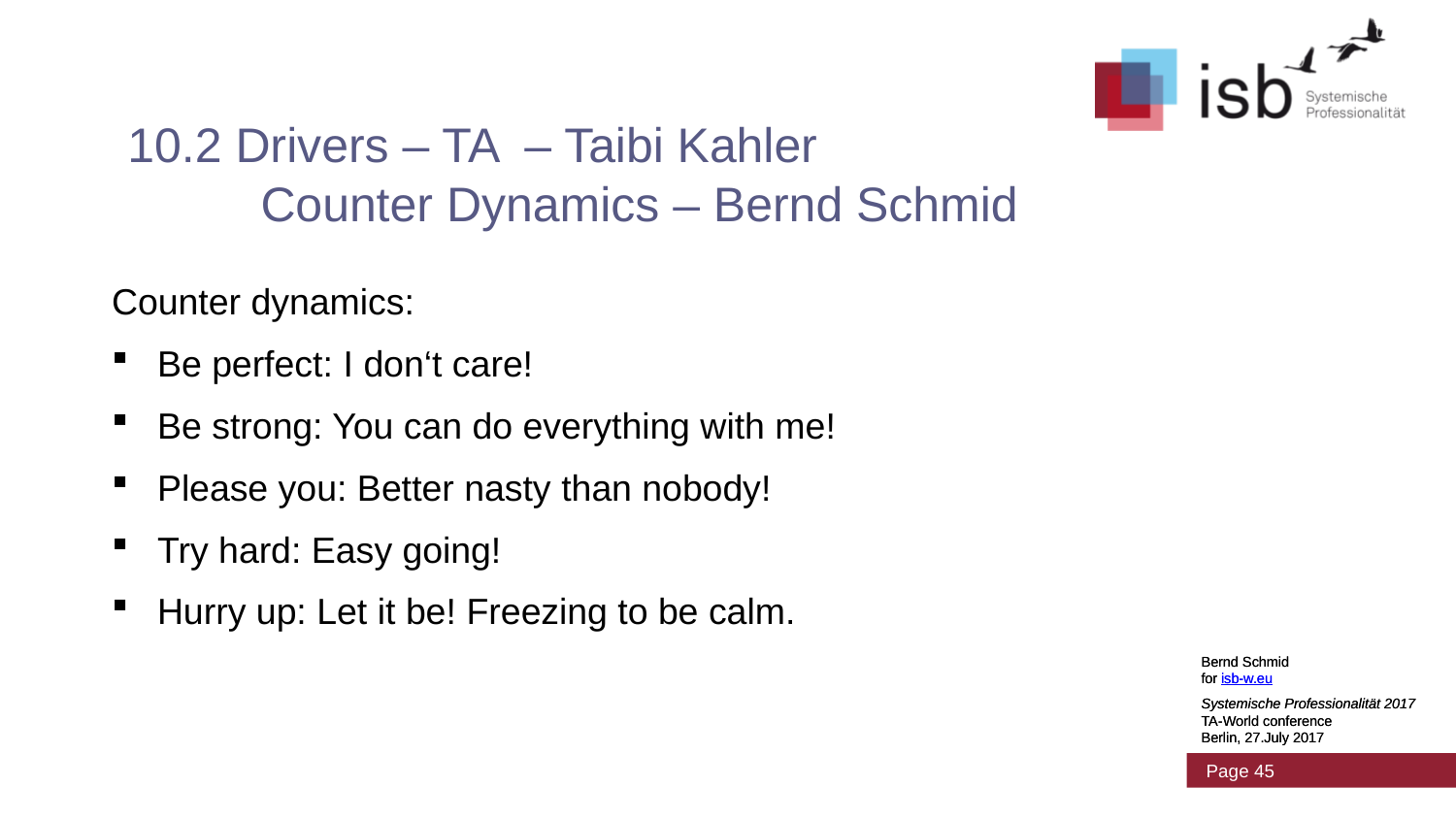

# 10.2 Drivers – TA  – Taibi Kahler Counter Dynamics – Bernd Schmid
Counter dynamics:
Be perfect: I don‘t care!
Be strong: You can do everything with me!
Please you: Better nasty than nobody!
Try hard: Easy going!
Hurry up: Let it be! Freezing to be calm.
Bernd Schmid
for isb-w.eu
Systemische Professionalität 2017
TA-World conference
Berlin, 27.July 2017
 Page 45